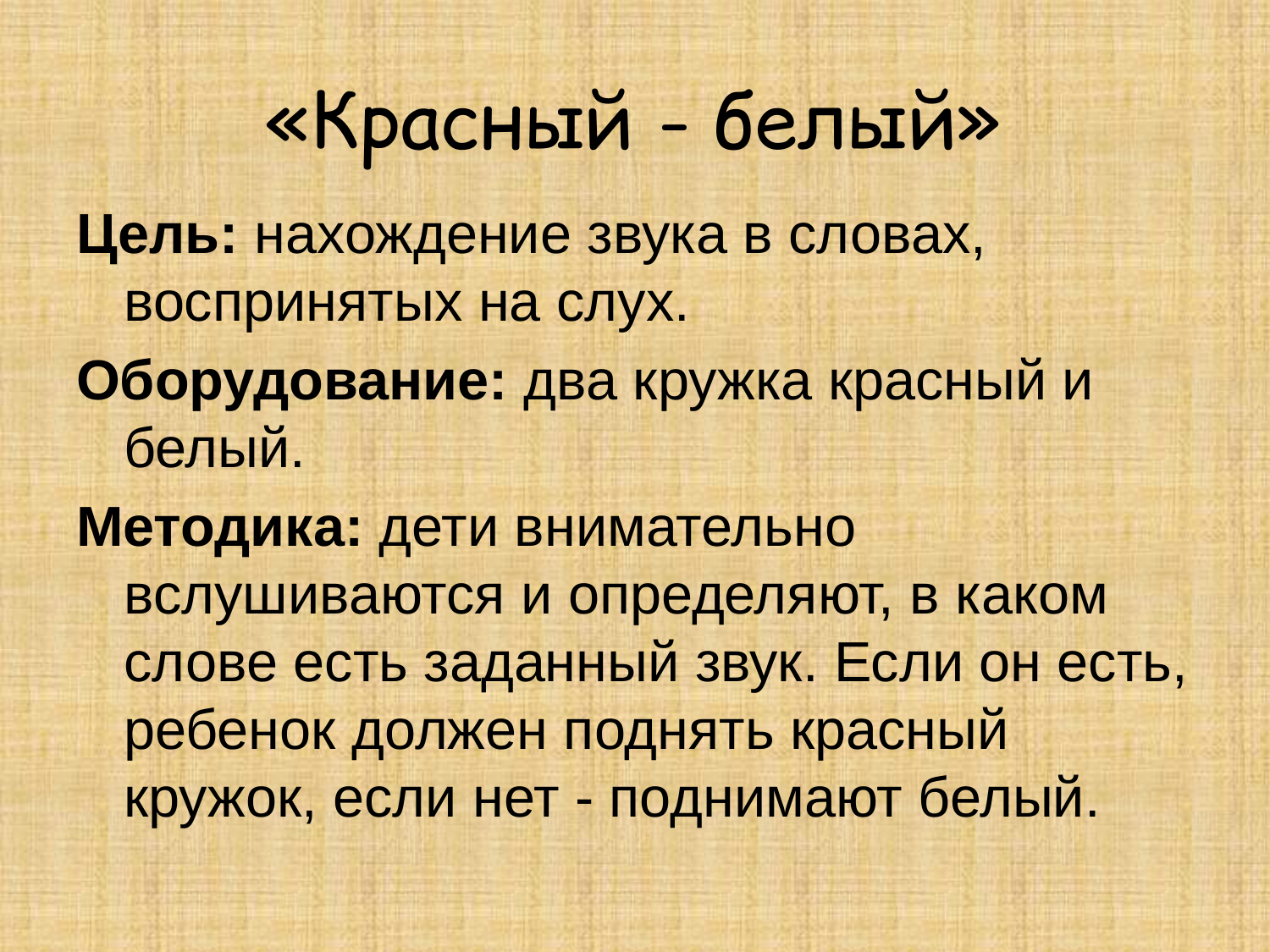

# «Красный - белый»
Цель: нахождение звука в словах, воспринятых на слух.
Оборудование: два кружка красный и белый.
Методика: дети внимательно вслушиваются и определяют, в каком слове есть заданный звук. Если он есть, ребенок должен поднять красный кружок, если нет - поднимают белый.